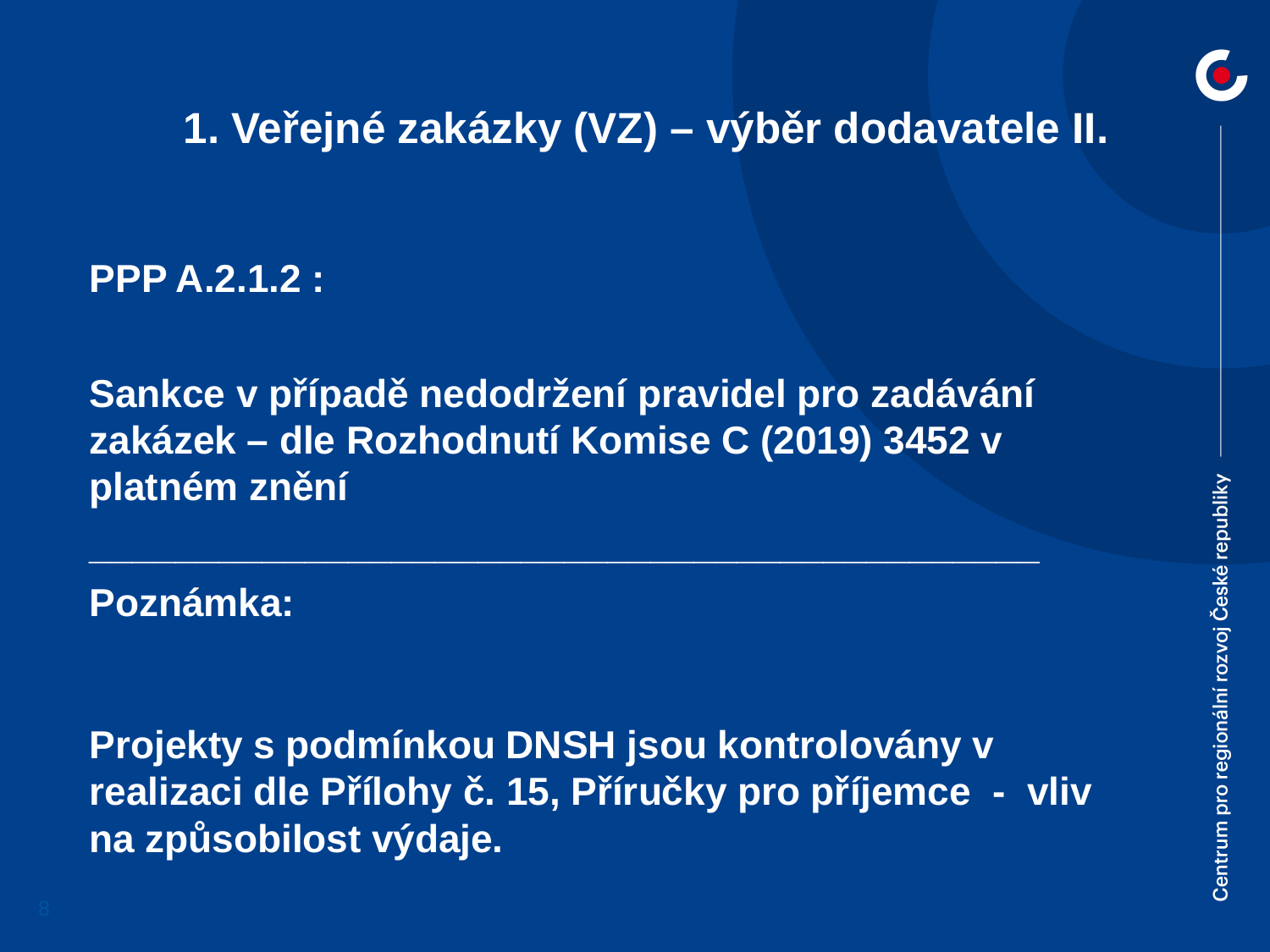

1. Veřejné zakázky (VZ) – výběr dodavatele II.

PPP A.2.1.2 :

Sankce v případě nedodržení pravidel pro zadávání zakázek – dle Rozhodnutí Komise C (2019) 3452 v platném znění
____________________________________________
Poznámka:

Projekty s podmínkou DNSH jsou kontrolovány v realizaci dle Přílohy č. 15, Příručky pro příjemce  -  vliv na způsobilost výdaje.

8